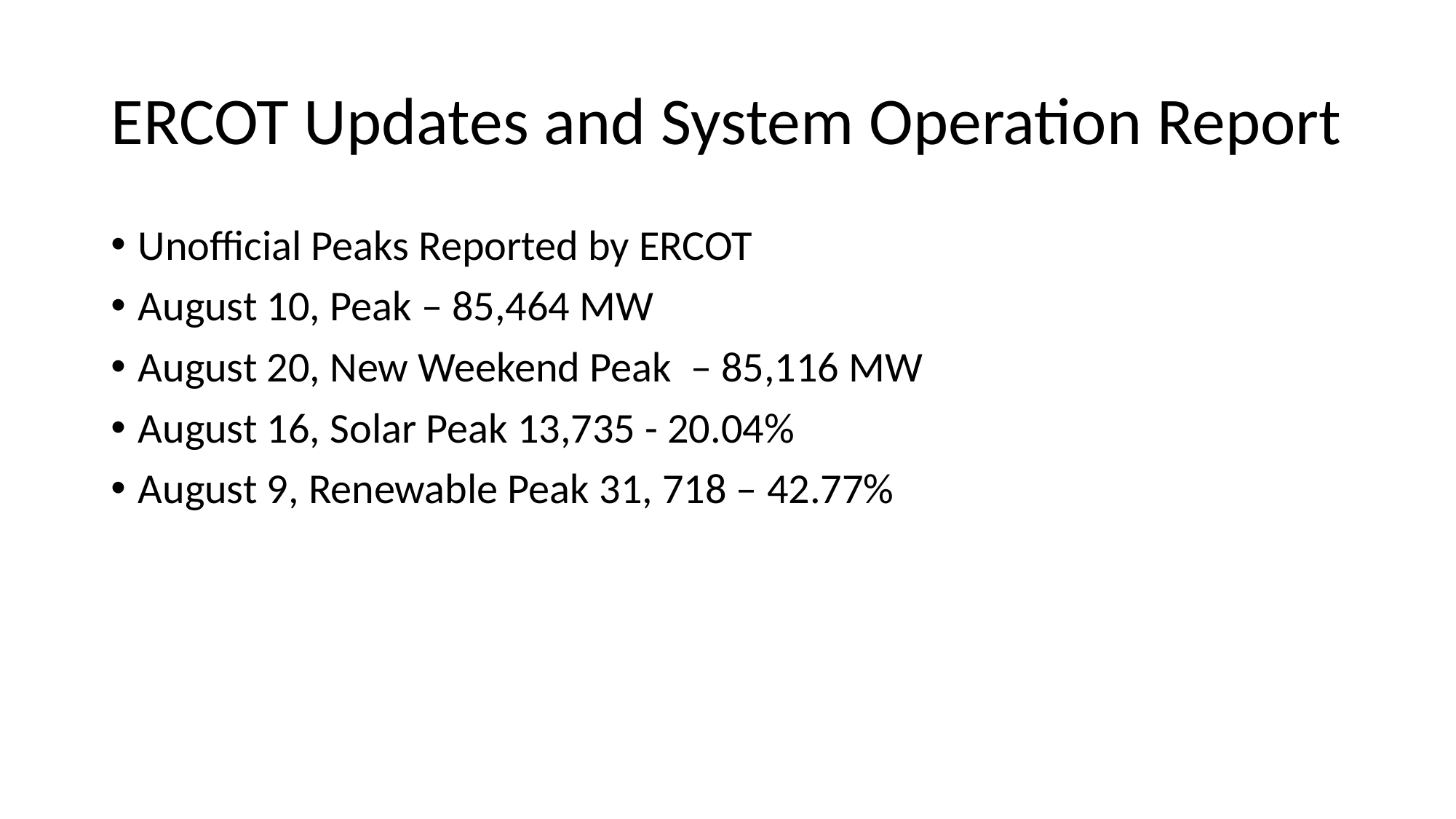

# ERCOT Updates and System Operation Report
Unofficial Peaks Reported by ERCOT
August 10, Peak – 85,464 MW
August 20, New Weekend Peak  – 85,116 MW
August 16, Solar Peak 13,735 - 20.04%
August 9, Renewable Peak 31, 718 – 42.77%